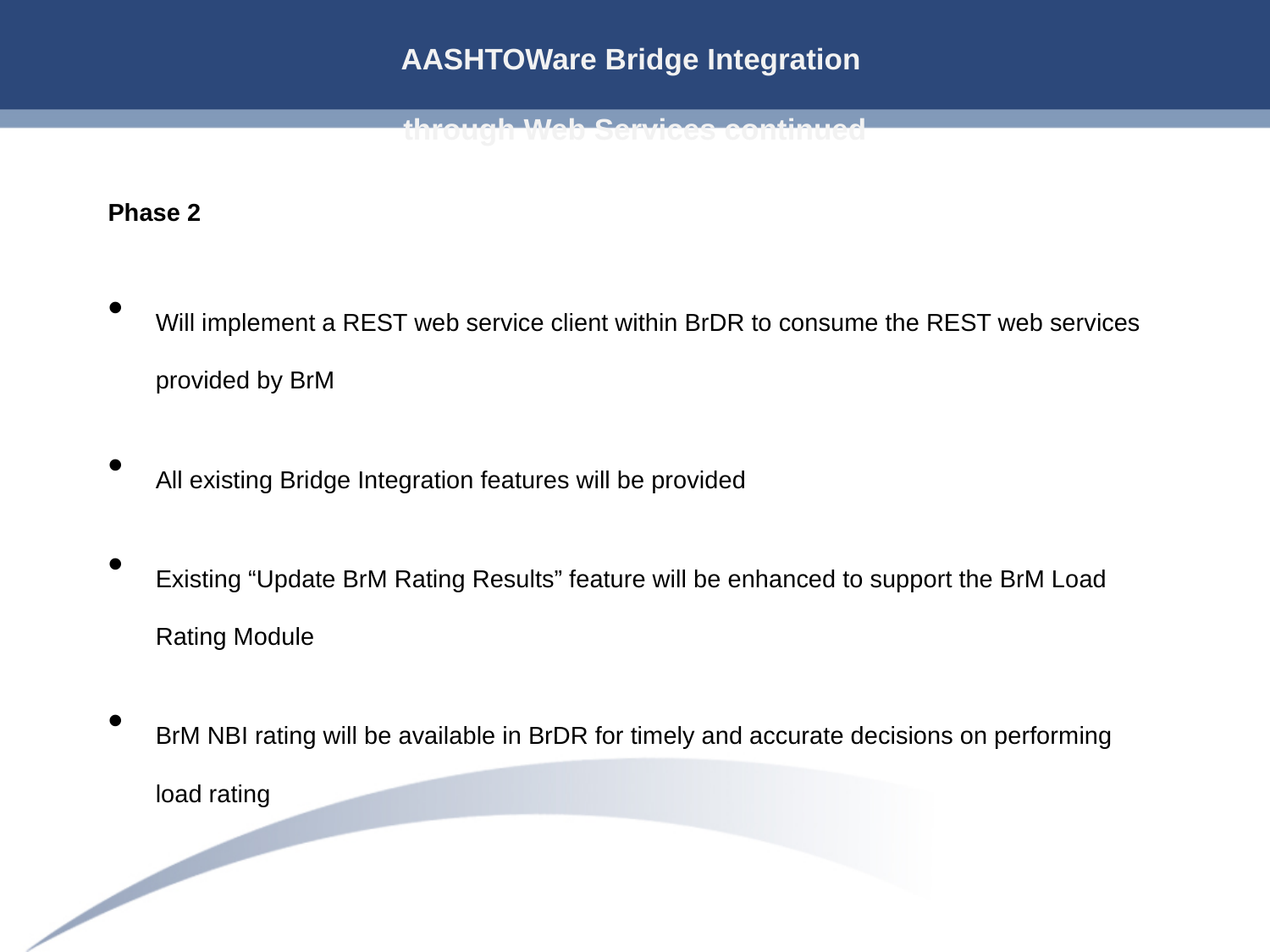

AASHTOWare Bridge Integration
through Web Services continued

Phase 2

Will implement a REST web service client within BrDR to consume the REST web services provided by BrM

All existing Bridge Integration features will be provided

Existing “Update BrM Rating Results” feature will be enhanced to support the BrM Load Rating Module

BrM NBI rating will be available in BrDR for timely and accurate decisions on performing load rating